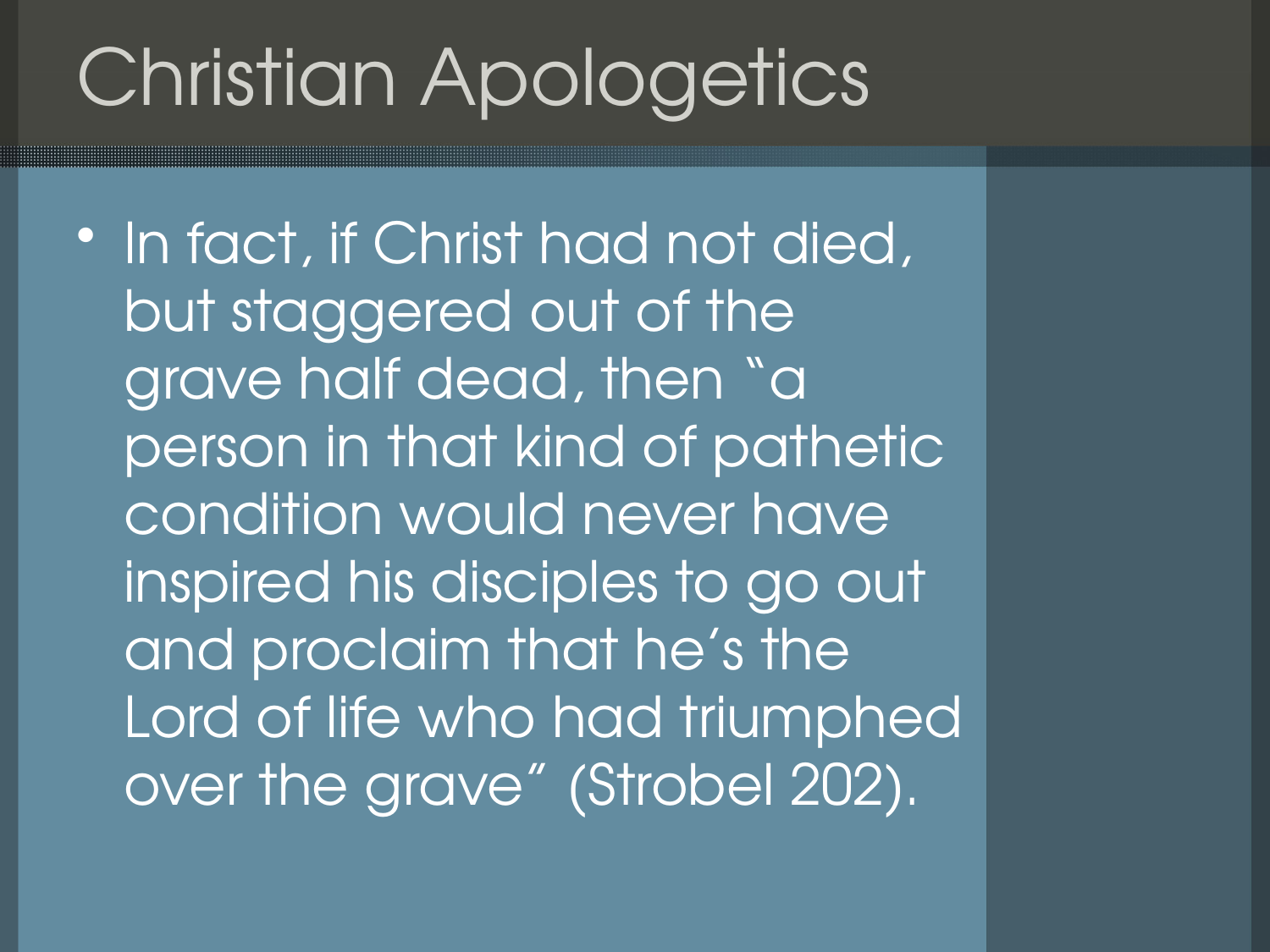

# Christian Apologetics
In fact, if Christ had not died, but staggered out of the grave half dead, then “a person in that kind of pathetic condition would never have inspired his disciples to go out and proclaim that he’s the Lord of life who had triumphed over the grave” (Strobel 202).